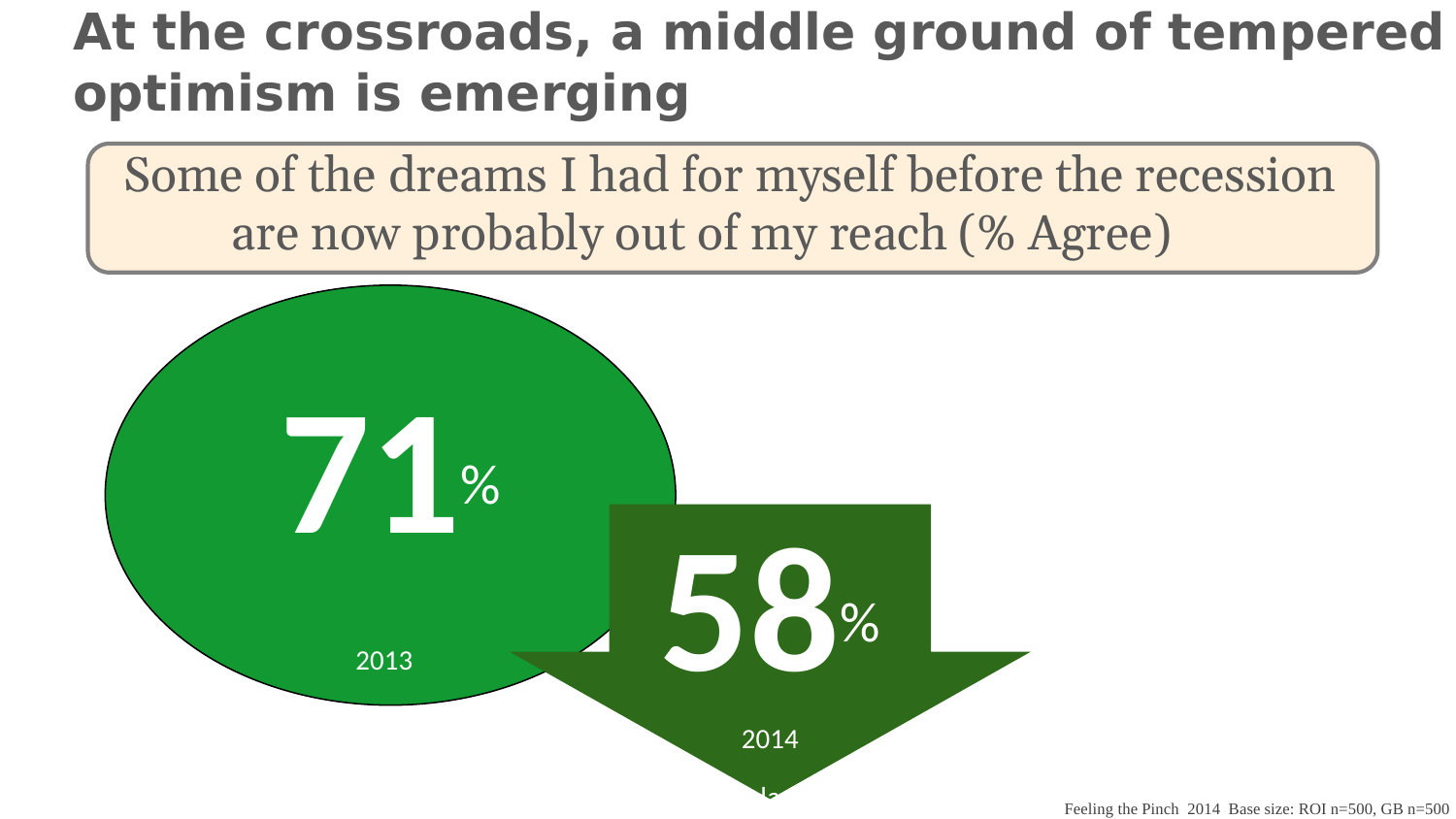

# At the crossroads, a middle ground of tempered optimism is emerging
Some of the dreams I had for myself before the recession
 are now probably out of my reach (% Agree)

71%

2013
Ireland
58%

2014
Ireland
Feeling the Pinch  2014  Base size: ROI n=500, GB n=500